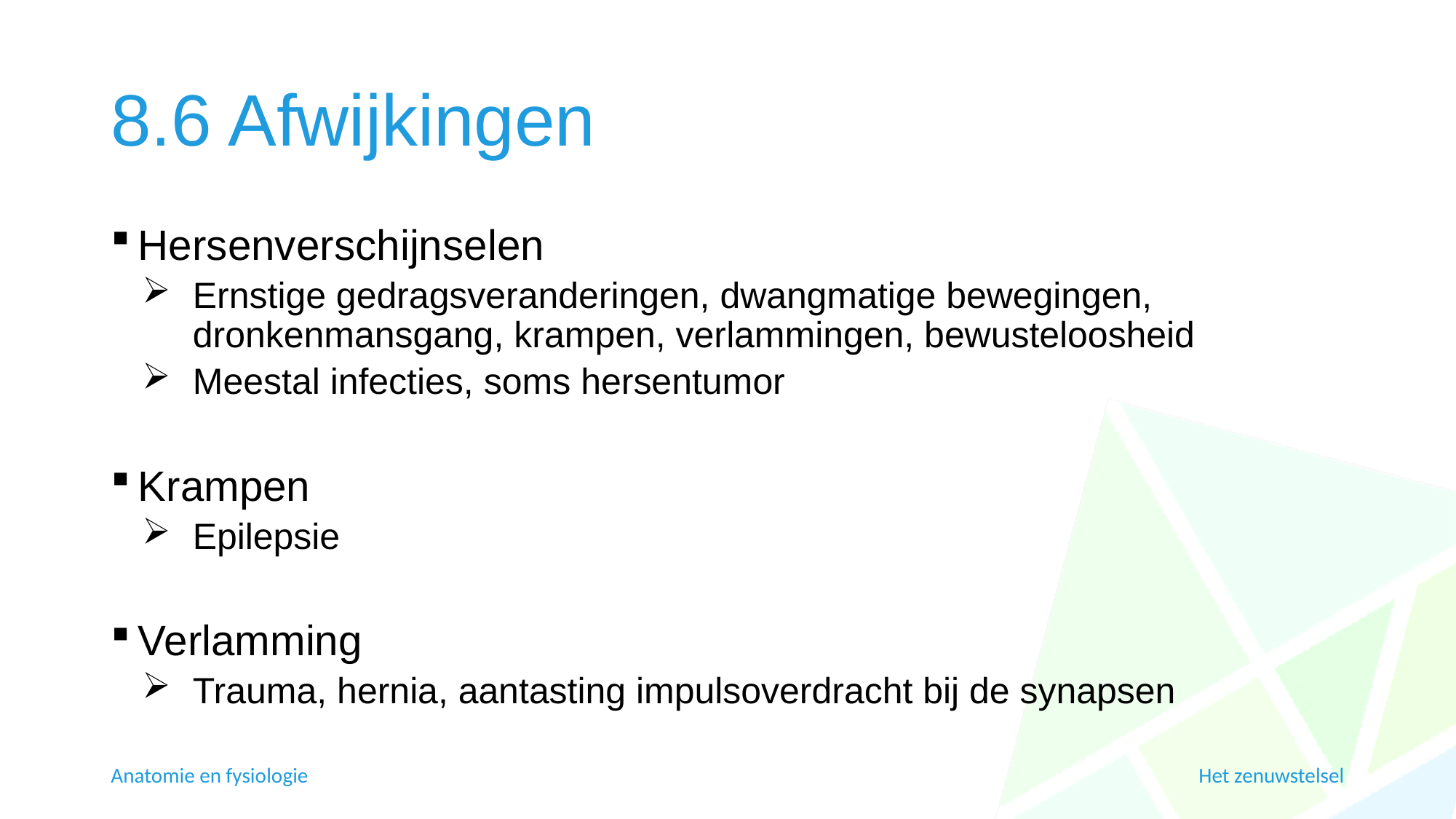

# 8.6 Afwijkingen
Hersenverschijnselen
Ernstige gedragsveranderingen, dwangmatige bewegingen, dronkenmansgang, krampen, verlammingen, bewusteloosheid
Meestal infecties, soms hersentumor

Krampen
Epilepsie

Verlamming
Trauma, hernia, aantasting impulsoverdracht bij de synapsen

Anatomie en fysiologie
Het zenuwstelsel